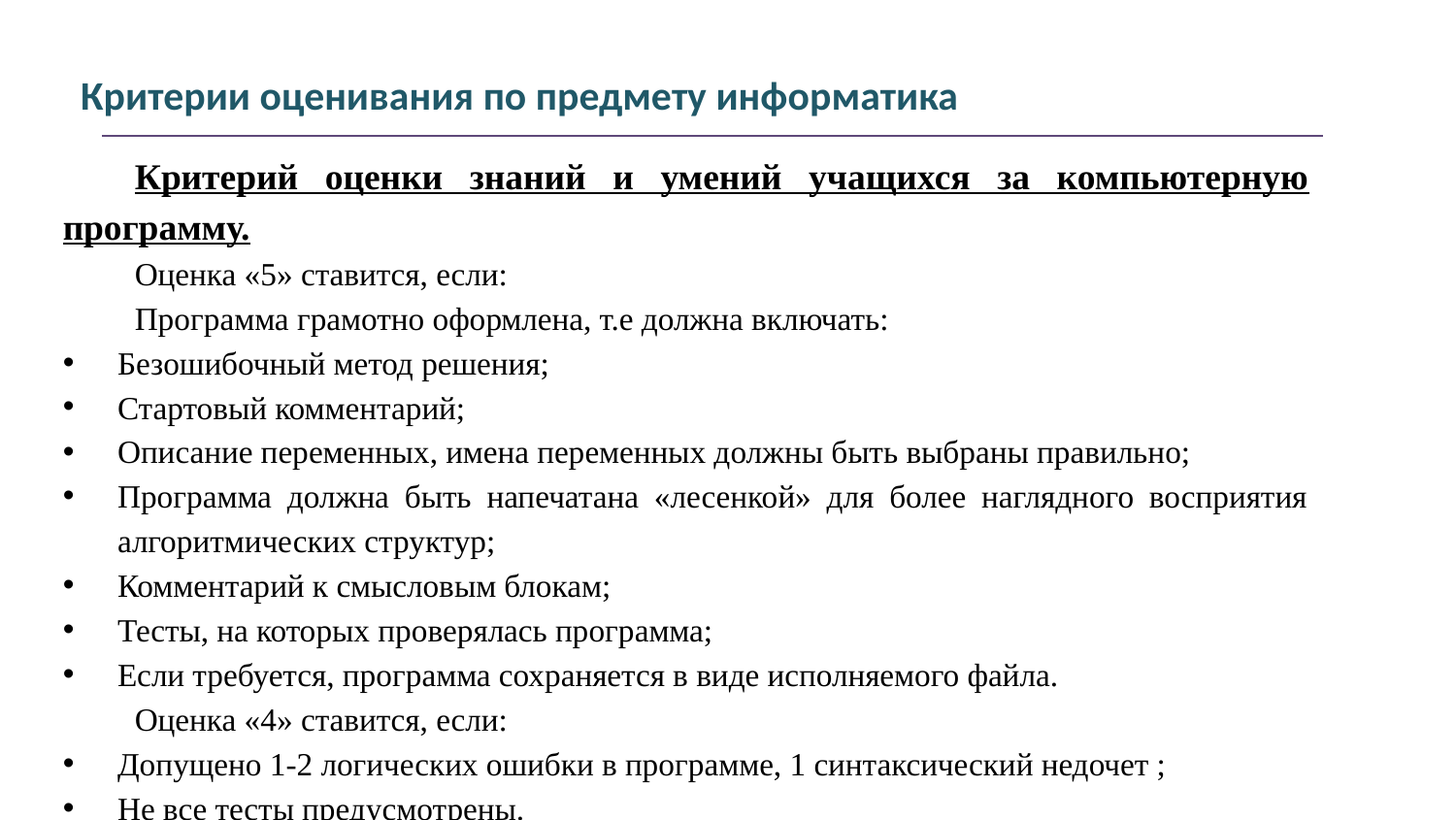

# Критерии оценивания по предмету информатика

Критерий оценки знаний и умений учащихся за компьютерную программу.
Оценка «5» ставится, если:
Программа грамотно оформлена, т.е должна включать:
Безошибочный метод решения;
Стартовый комментарий;
Описание переменных, имена переменных должны быть выбраны правильно;
Программа должна быть напечатана «лесенкой» для более наглядного восприятия алгоритмических структур;
Комментарий к смысловым блокам;
Тесты, на которых проверялась программа;
Если требуется, программа сохраняется в виде исполняемого файла.
Оценка «4» ставится, если:
Допущено 1-2 логических ошибки в программе, 1 синтаксический недочет ;
Не все тесты предусмотрены.